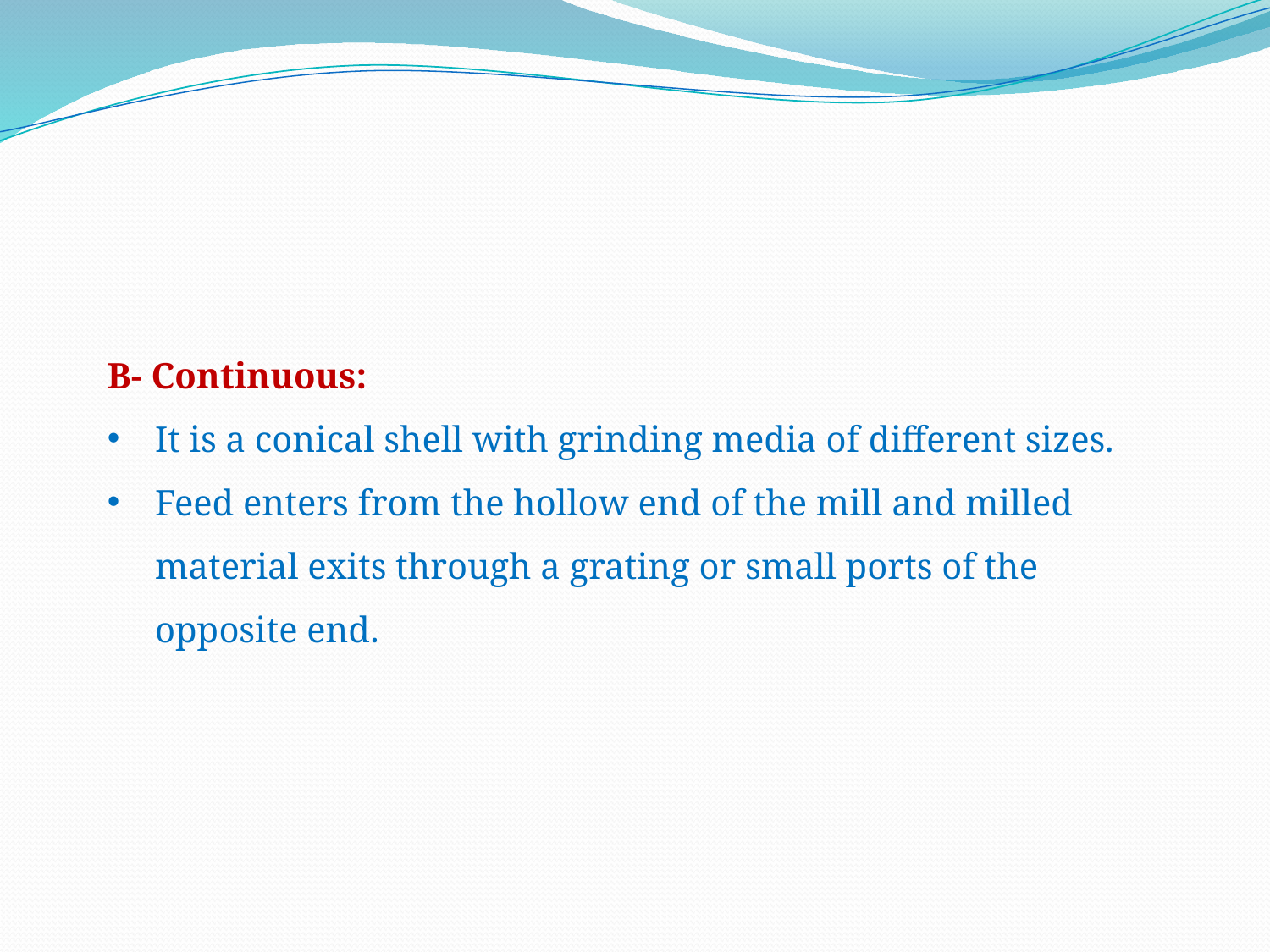

B- Continuous:
It is a conical shell with grinding media of different sizes.
Feed enters from the hollow end of the mill and milled material exits through a grating or small ports of the opposite end.